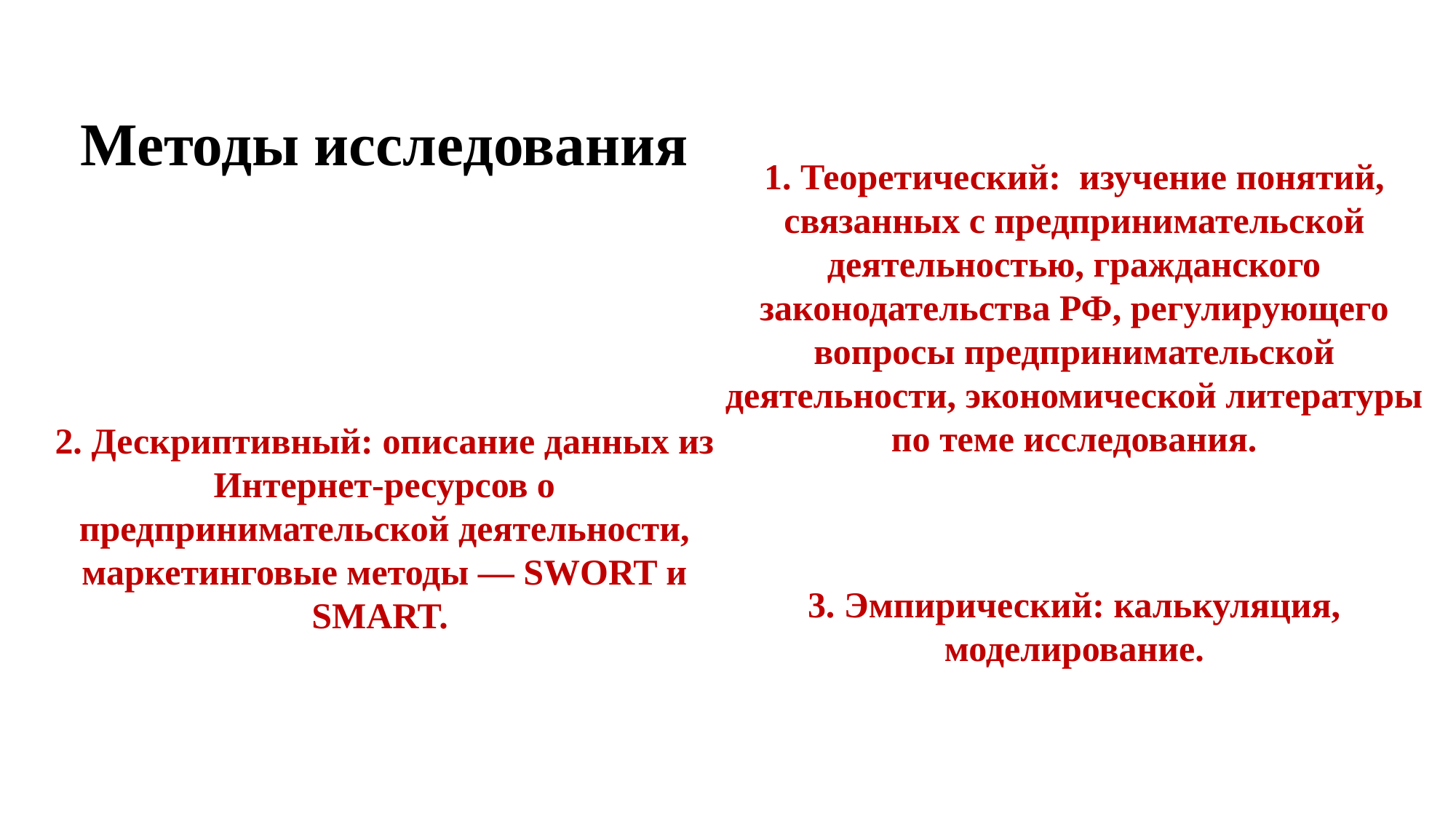

Методы исследования

1. Теоретический:  изучение понятий, связанных с предпринимательской деятельностью, гражданского законодательства РФ, регулирующего вопросы предпринимательской деятельности, экономической литературы по теме исследования.

2. Дескриптивный: описание данных из Интернет-ресурсов о предпринимательской деятельности, маркетинговые методы — SWORT и SMART.

3. Эмпирический: калькуляция, моделирование.